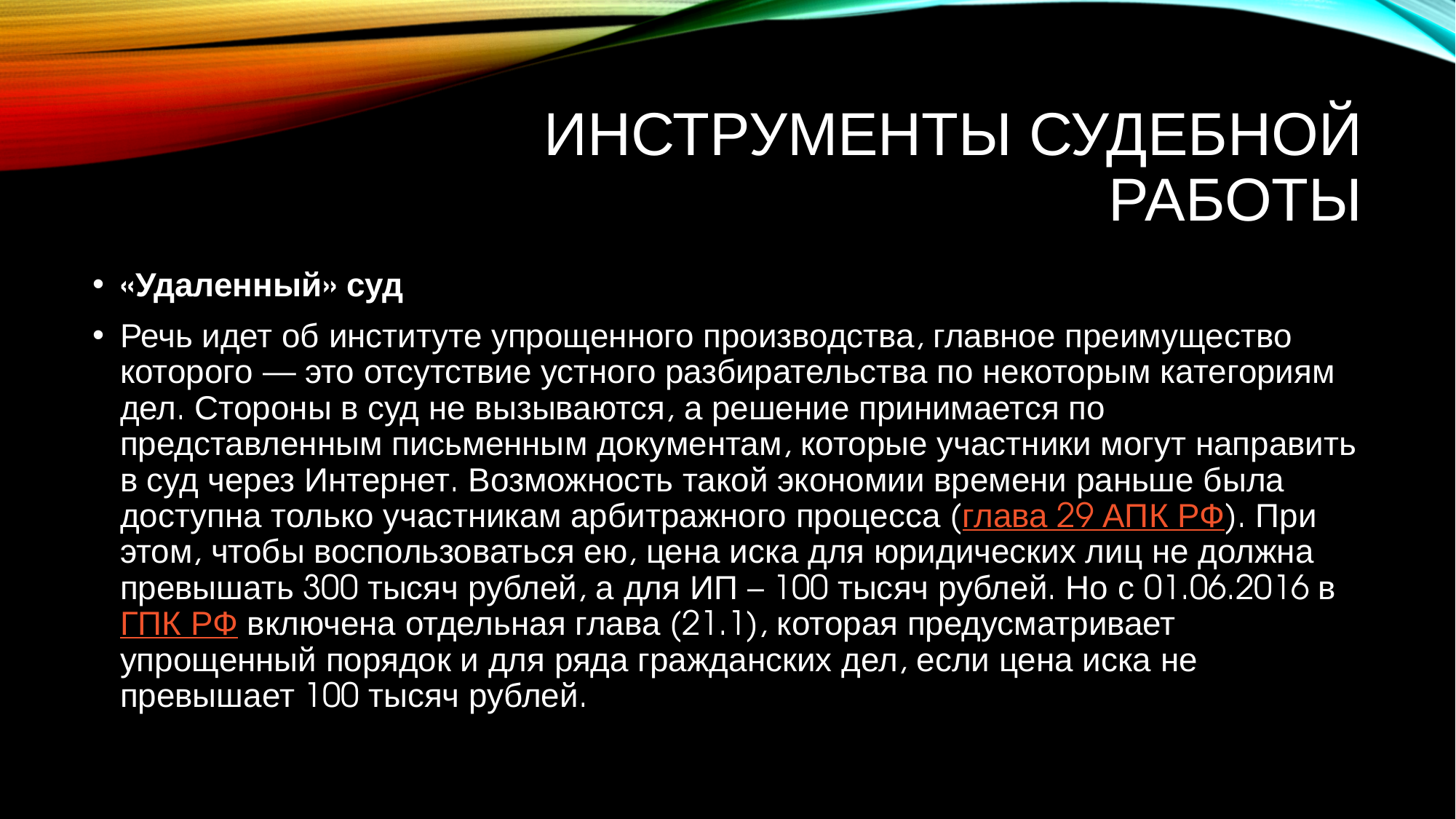

# Инструменты судебной работы
«Удаленный» суд
Речь идет об институте упрощенного производства, главное преимущество которого — это отсутствие устного разбирательства по некоторым категориям дел. Стороны в суд не вызываются, а решение принимается по представленным письменным документам, которые участники могут направить в суд через Интернет. Возможность такой экономии времени раньше была доступна только участникам арбитражного процесса (глава 29 АПК РФ). При этом, чтобы воспользоваться ею, цена иска для юридических лиц не должна превышать 300 тысяч рублей, а для ИП – 100 тысяч рублей. Но с 01.06.2016 в ГПК РФ включена отдельная глава (21.1), которая предусматривает упрощенный порядок и для ряда гражданских дел, если цена иска не превышает 100 тысяч рублей.